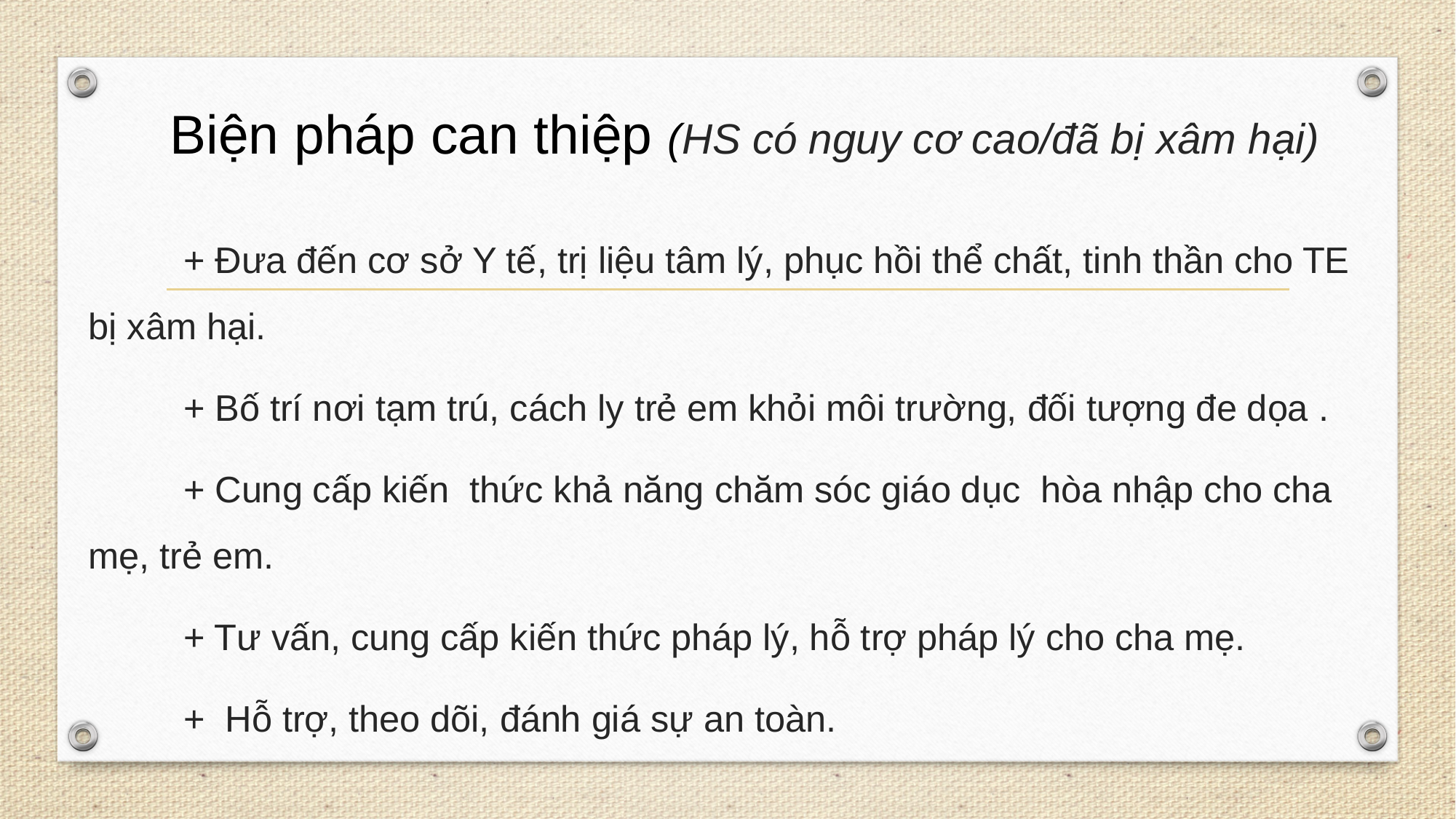

# Biện pháp can thiệp (HS có nguy cơ cao/đã bị xâm hại)
	+ Đưa đến cơ sở Y tế, trị liệu tâm lý, phục hồi thể chất, tinh thần cho TE bị xâm hại.
	+ Bố trí nơi tạm trú, cách ly trẻ em khỏi môi trường, đối tượng đe dọa .
	+ Cung cấp kiến  thức khả năng chăm sóc giáo dục  hòa nhập cho cha mẹ, trẻ em.
	+ Tư vấn, cung cấp kiến thức pháp lý, hỗ trợ pháp lý cho cha mẹ.
	+  Hỗ trợ, theo dõi, đánh giá sự an toàn.